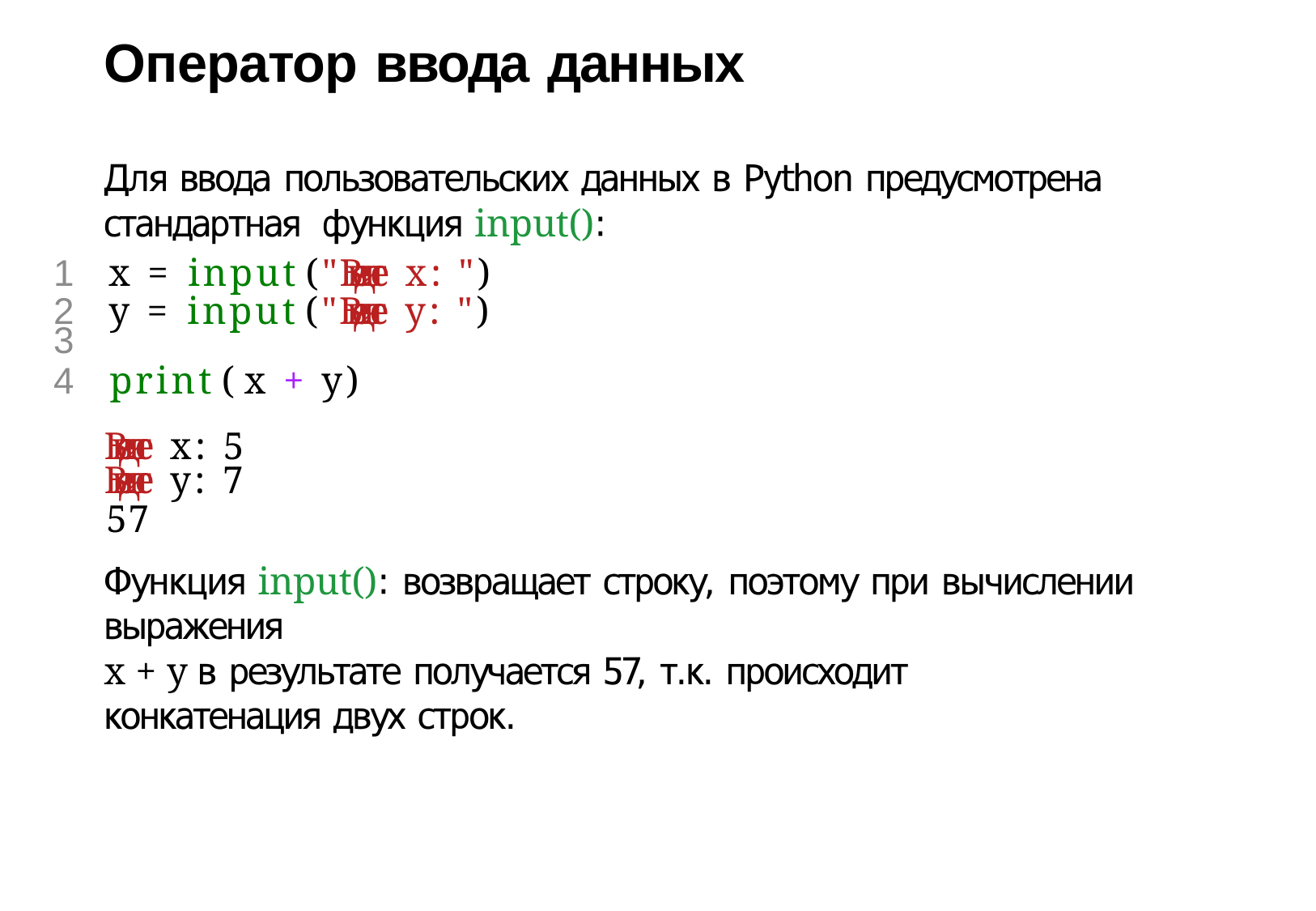

# Оператор ввода данных
Для ввода пользовательских данных в Python предусмотрена стандартная  функция input():
1	x =  input ("Введите x: ")
2	y =  input ("Введите y: ")
3
4	print ( x + y)
Введите x: 5
Введите y: 7
57
Функция input(): возвращает строку, поэтому при вычислении выражения
x + y в результате получается 57, т.к. происходит конкатенация двух строк.